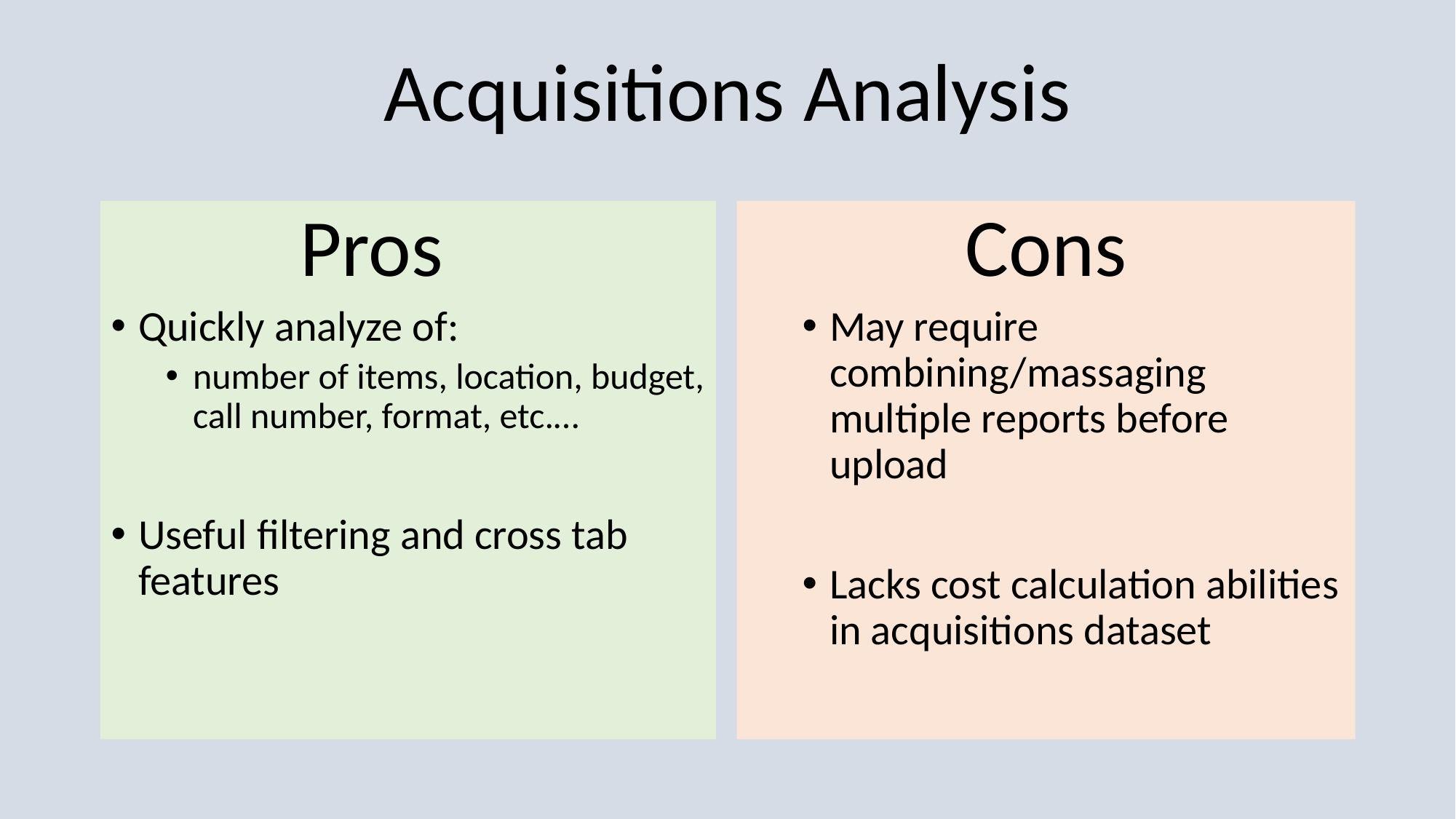

# Acquisitions Analysis
Pros
Cons
Quickly analyze of:
number of items, location, budget, call number, format, etc.…

Useful filtering and cross tab features

May require combining/massaging multiple reports before upload

Lacks cost calculation abilities in acquisitions dataset